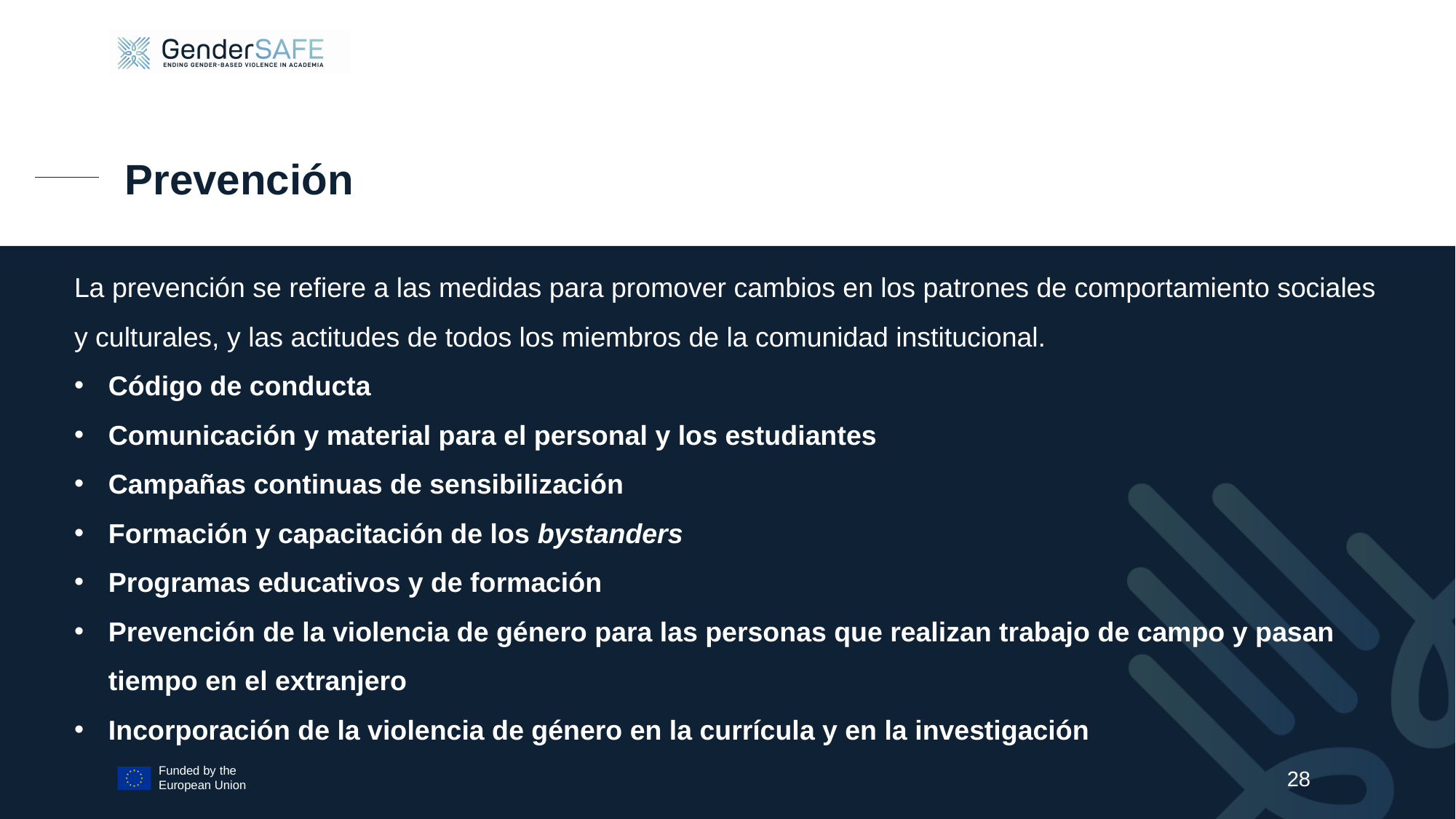

# Prevención
La prevención se refiere a las medidas para promover cambios en los patrones de comportamiento sociales y culturales, y las actitudes de todos los miembros de la comunidad institucional.
Código de conducta
Comunicación y material para el personal y los estudiantes
Campañas continuas de sensibilización
Formación y capacitación de los bystanders
Programas educativos y de formación
Prevención de la violencia de género para las personas que realizan trabajo de campo y pasan tiempo en el extranjero
Incorporación de la violencia de género en la currícula y en la investigación